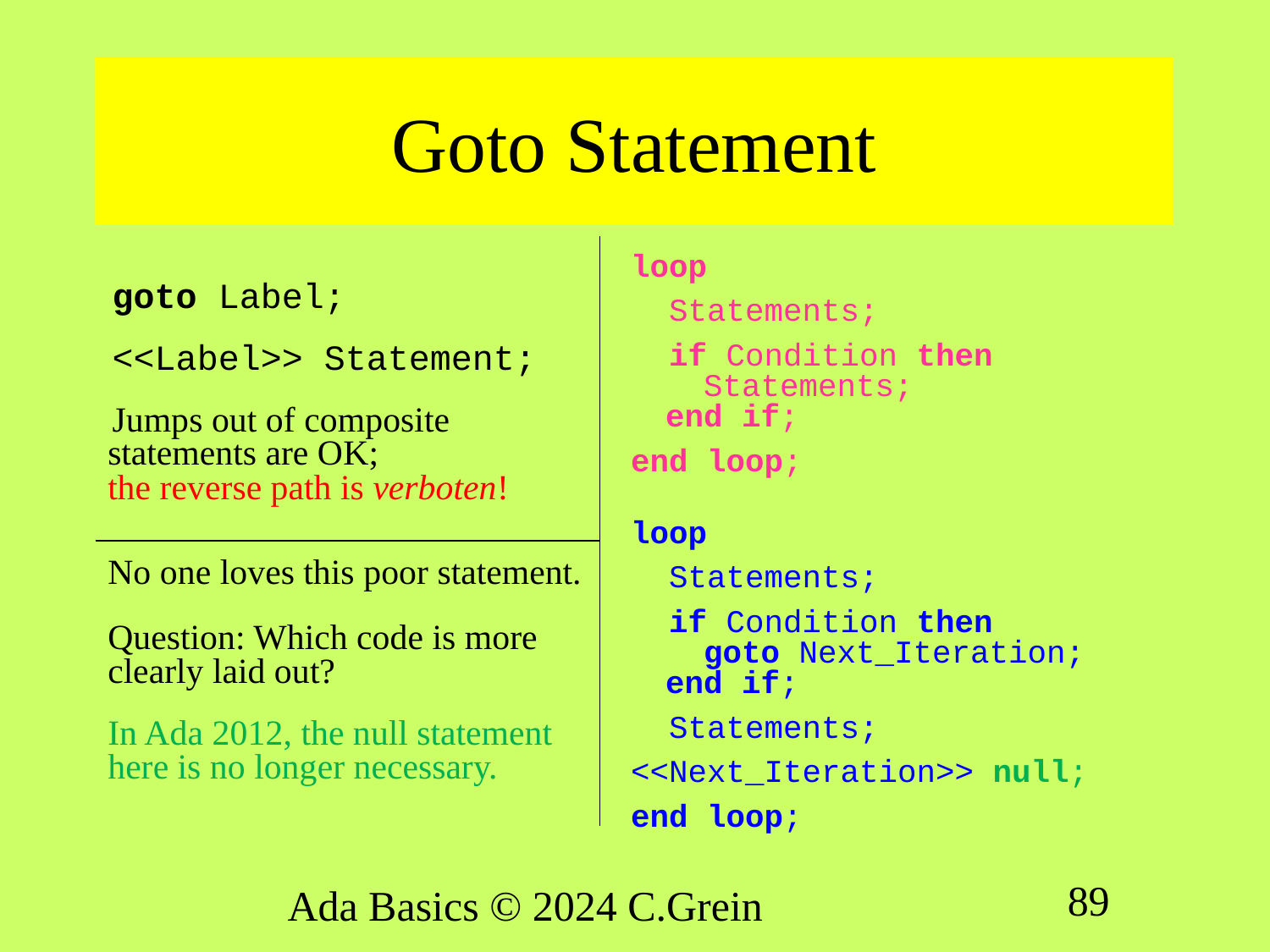

Goto Statement
loop
  Statements;
  if Condition then
    Statements;
  end if;
end loop;

loop
  Statements;
  if Condition then
    goto Next_Iteration;
  end if;
  Statements;
<<Next_Iteration>> null;
end loop;
goto Label;

<<Label>> Statement;

Jumps out of composite statements are OK;
the reverse path is verboten!

No one loves this poor statement.

Question: Which code is more clearly laid out?

In Ada 2012, the null statement here is no longer necessary.
89
Ada Basics © 2024 C.Grein